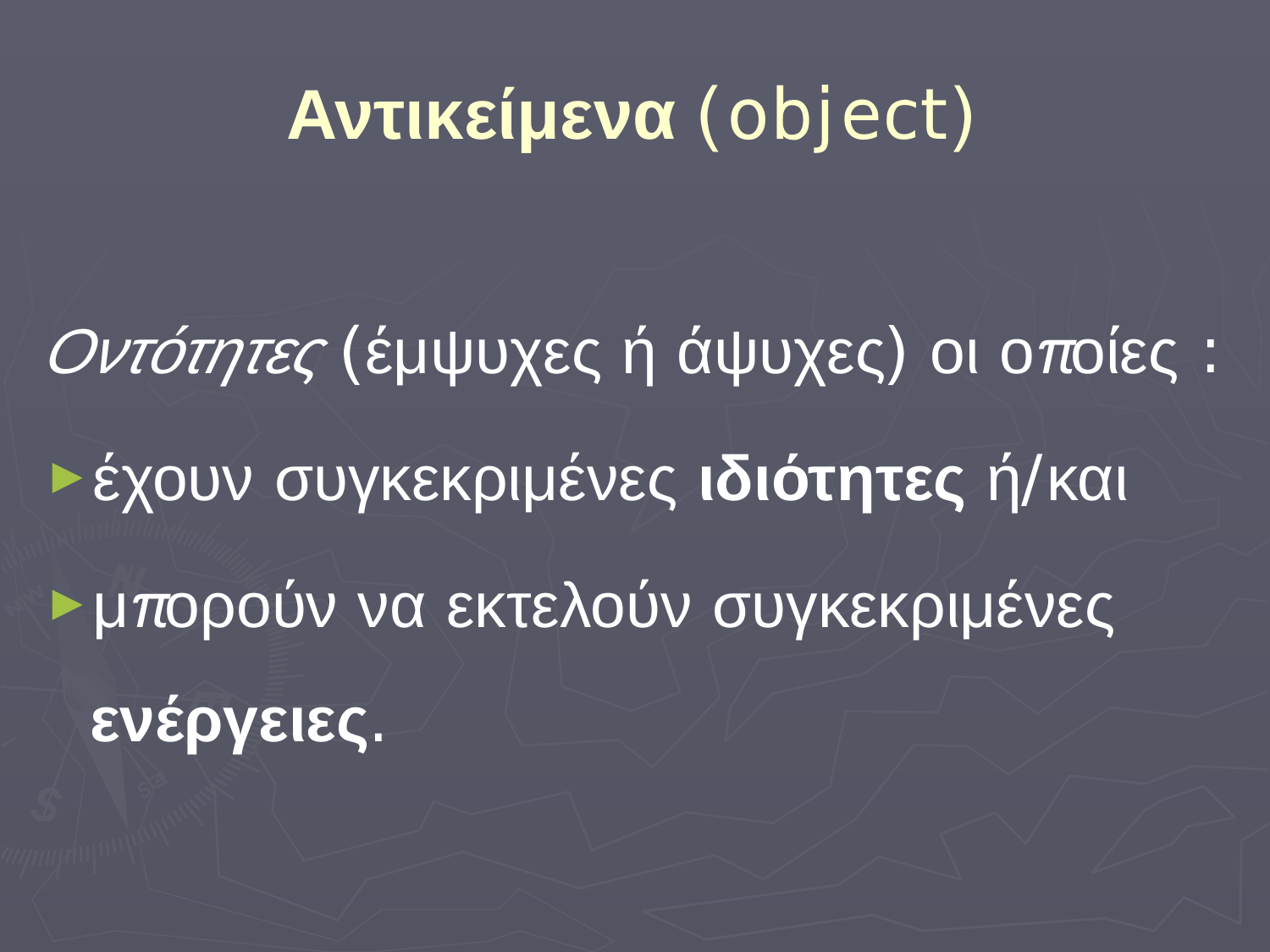

Αντικείμενα (object)
Οντότητες (έμψυχες ή άψυχες) οι οποίες :
έχουν συγκεκριμένες ιδιότητες ή/και
μπορούν να εκτελούν συγκεκριμένες ενέργειες.